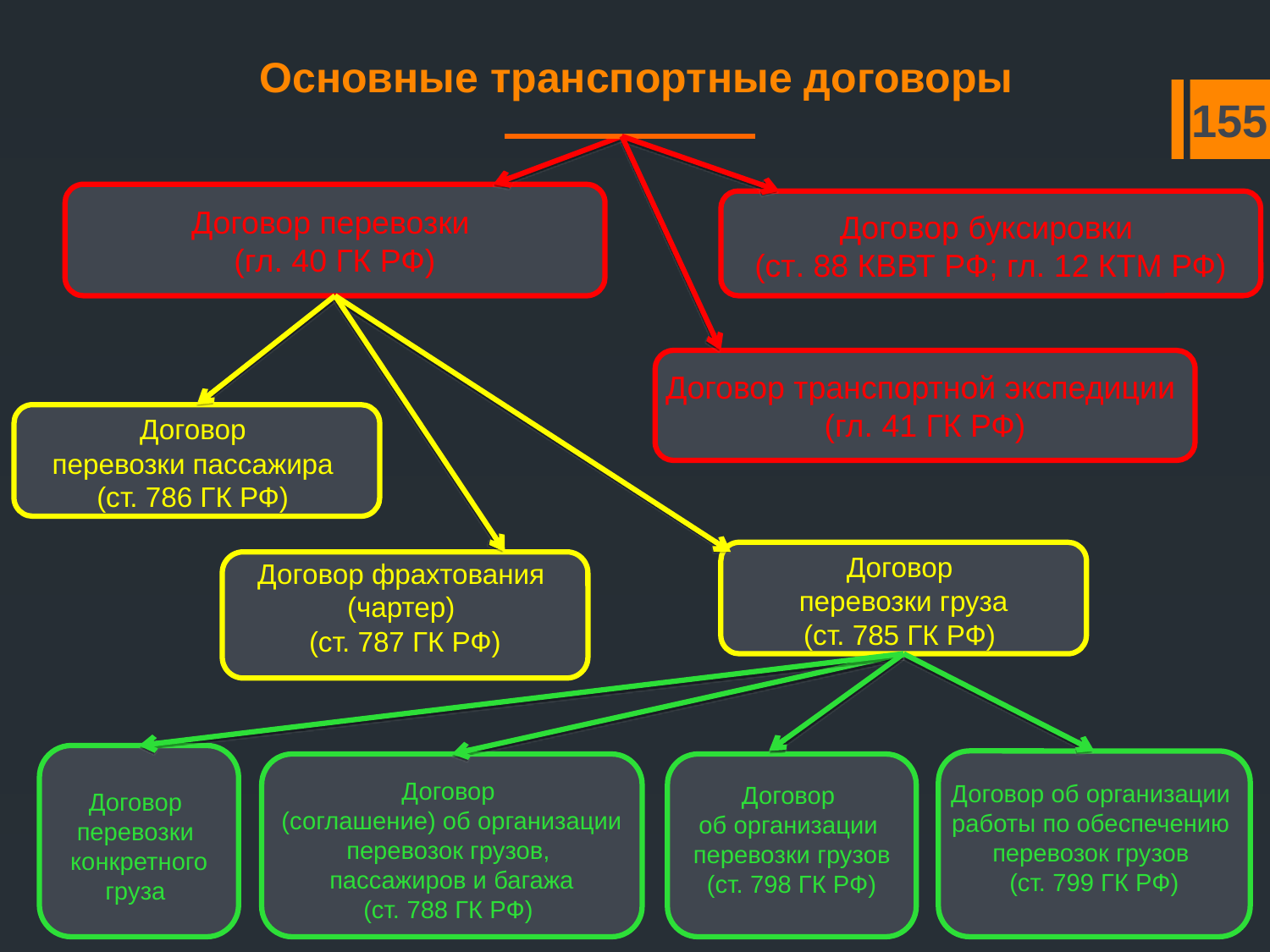

# Основные транспортные договоры
155

Договор перевозки
(гл. 40 ГК РФ)

Договор буксировки
(ст. 88 КВВТ РФ; гл. 12 КТМ РФ)

Договор транспортной экспедиции
(гл. 41 ГК РФ)

Договор
перевозки пассажира
(ст. 786 ГК РФ)

Договор
перевозки груза
(ст. 785 ГК РФ)

Договор фрахтования
(чартер)
(ст. 787 ГК РФ)

Договор
перевозки
конкретного
груза

Договор об организации
работы по обеспечению
перевозок грузов
(ст. 799 ГК РФ)

Договор
об организации
перевозки грузов
(ст. 798 ГК РФ)

Договор
(соглашение) об организации
перевозок грузов,
пассажиров и багажа
(ст. 788 ГК РФ)